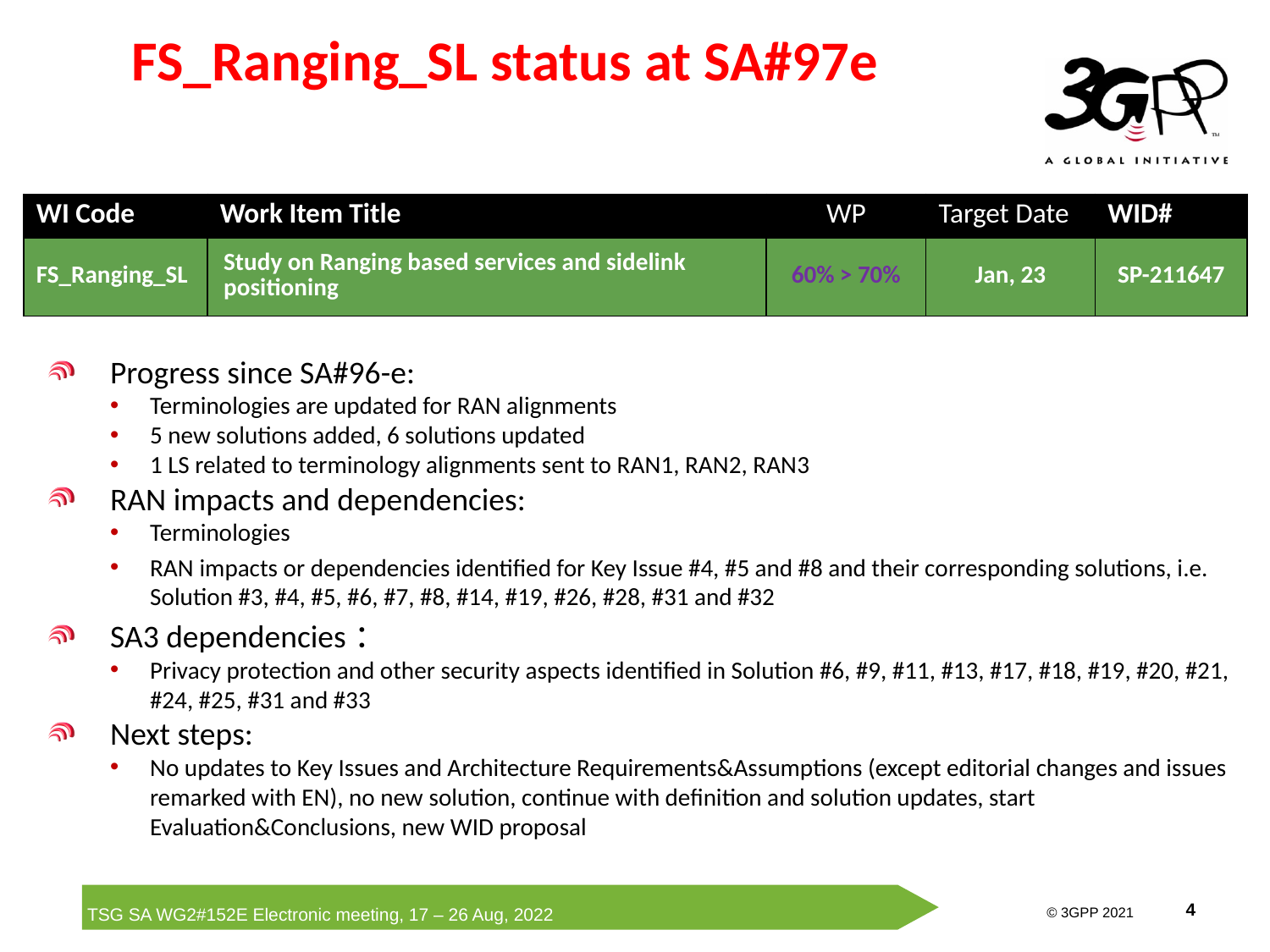

# FS_Ranging_SL status at SA#97e
| WI Code | Work Item Title | WP | Target Date | WID# |
| --- | --- | --- | --- | --- |
| FS\_Ranging\_SL | Study on Ranging based services and sidelink positioning | 60% > 70% | Jan, 23 | SP-211647 |
Progress since SA#96-e:
Terminologies are updated for RAN alignments
5 new solutions added, 6 solutions updated
1 LS related to terminology alignments sent to RAN1, RAN2, RAN3
RAN impacts and dependencies:
Terminologies
RAN impacts or dependencies identified for Key Issue #4, #5 and #8 and their corresponding solutions, i.e. Solution #3, #4, #5, #6, #7, #8, #14, #19, #26, #28, #31 and #32
SA3 dependencies：
Privacy protection and other security aspects identified in Solution #6, #9, #11, #13, #17, #18, #19, #20, #21, #24, #25, #31 and #33
Next steps:
No updates to Key Issues and Architecture Requirements&Assumptions (except editorial changes and issues remarked with EN), no new solution, continue with definition and solution updates, start Evaluation&Conclusions, new WID proposal